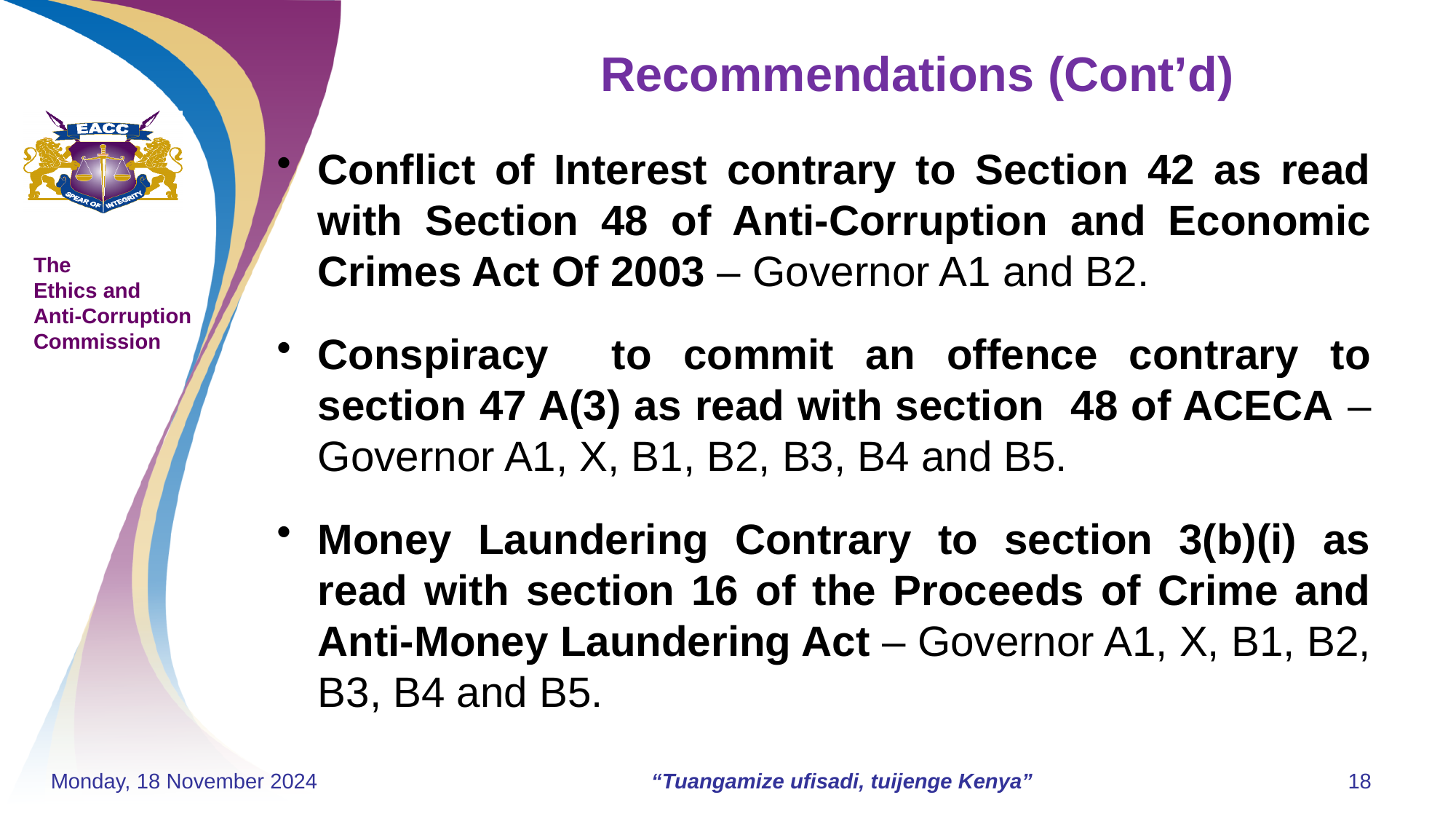

# Recommendations (Cont’d)

Conflict of Interest contrary to Section 42 as read with Section 48 of Anti-Corruption and Economic Crimes Act Of 2003 – Governor A1 and B2.

Conspiracy  to commit an offence contrary to section 47 A(3) as read with section  48 of ACECA – Governor A1, X, B1, B2, B3, B4 and B5.

Money Laundering Contrary to section 3(b)(i) as read with section 16 of the Proceeds of Crime and Anti-Money Laundering Act – Governor A1, X, B1, B2, B3, B4 and B5.

Monday, 18 November 2024
“Tuangamize ufisadi, tuijenge Kenya”
18